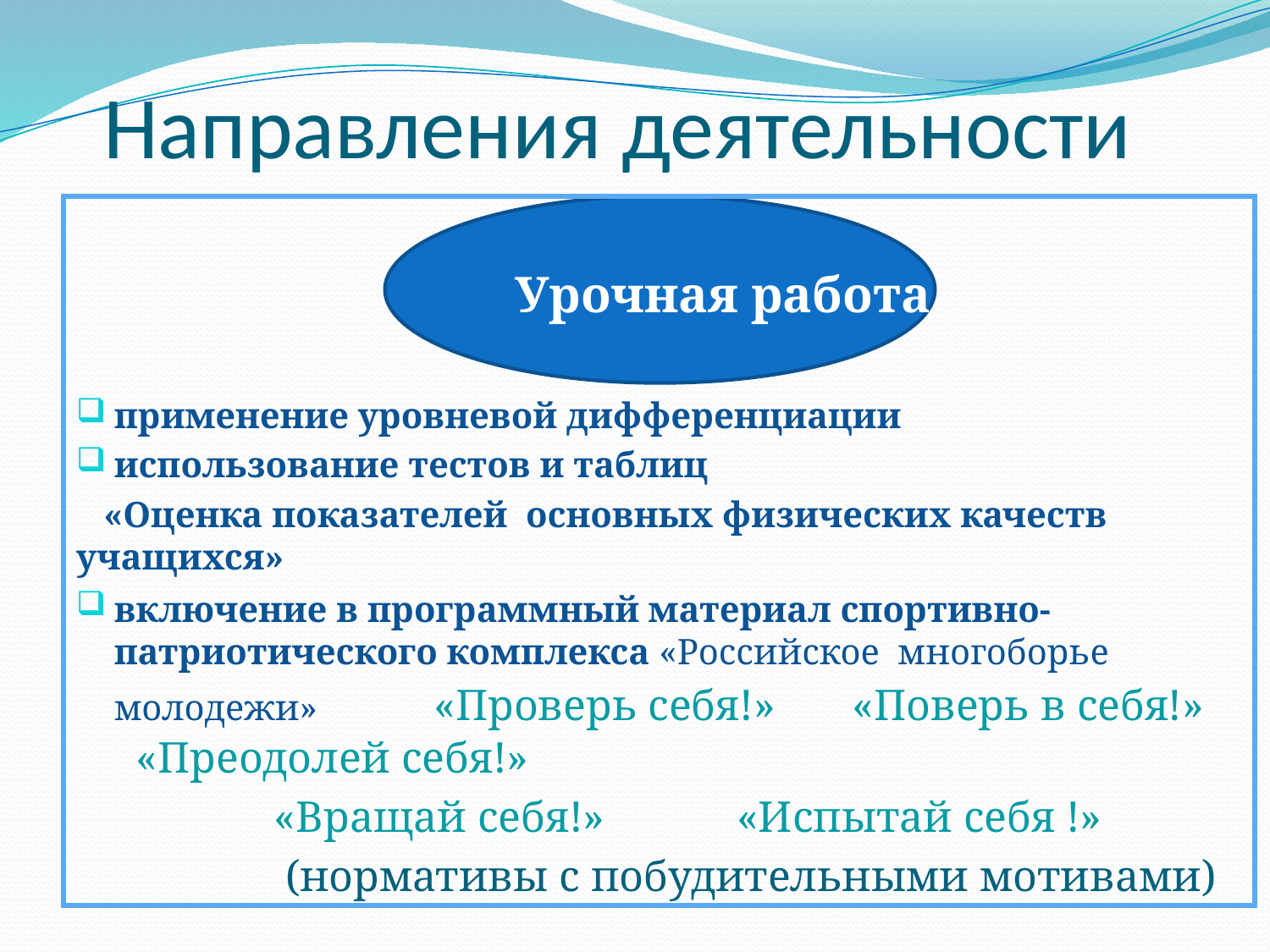

# Направления деятельности

                                  Урочная работа

применение уровневой дифференциации
использование тестов и таблиц
   «Оценка показателей  основных физических качеств учащихся»
включение в программный материал спортивно-патриотического комплекса «Российское  многоборье   молодежи»         «Проверь себя!»       «Поверь в себя!»      «Преодолей себя!»
                  «Вращай себя!»            «Испытай себя !»
                   (нормативы с побудительными мотивами)